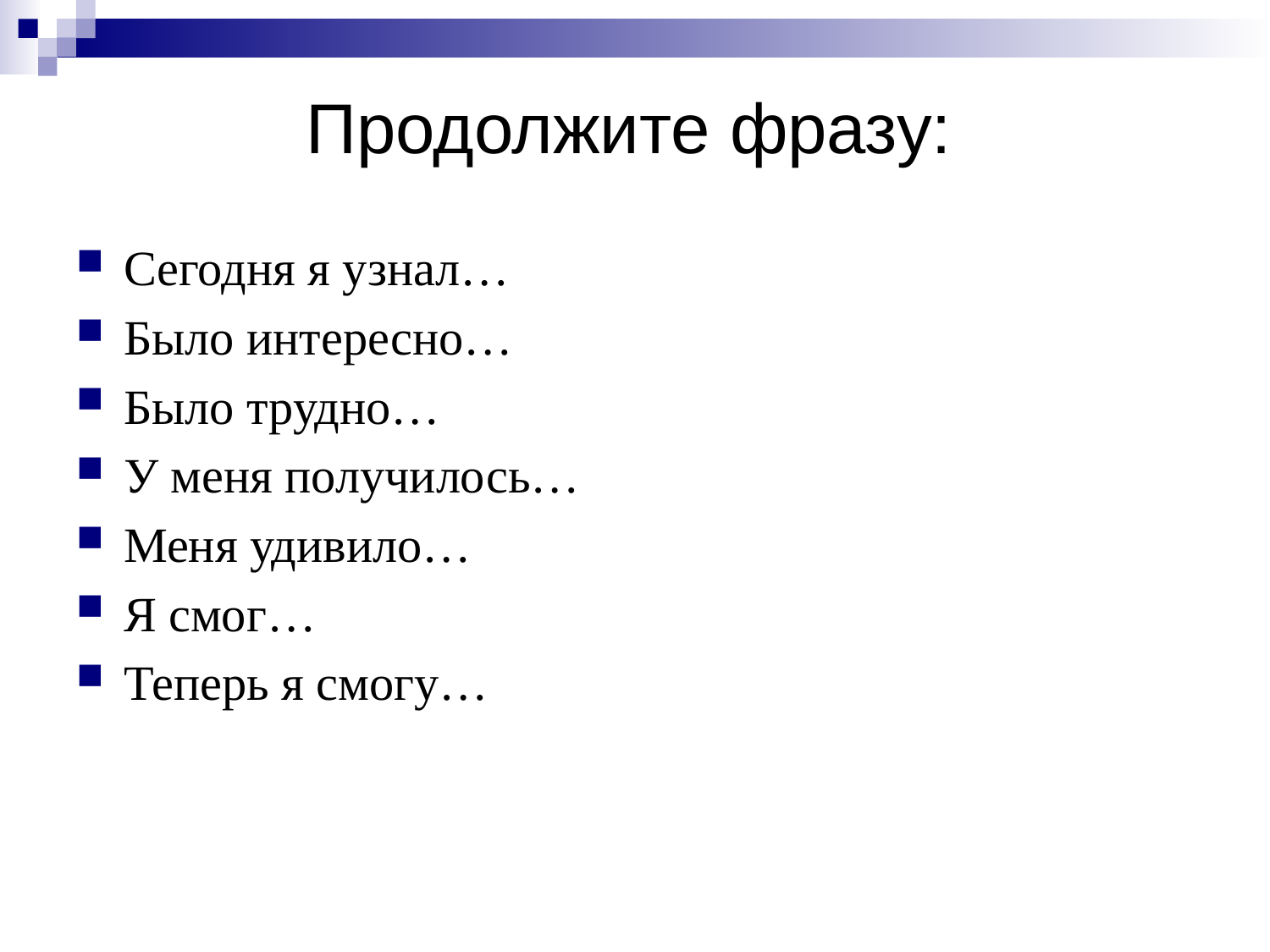

Продолжите фразу:

Сегодня я узнал…
Было интересно…
Было трудно…
У меня получилось…
Меня удивило…
Я смог…
Теперь я смогу…